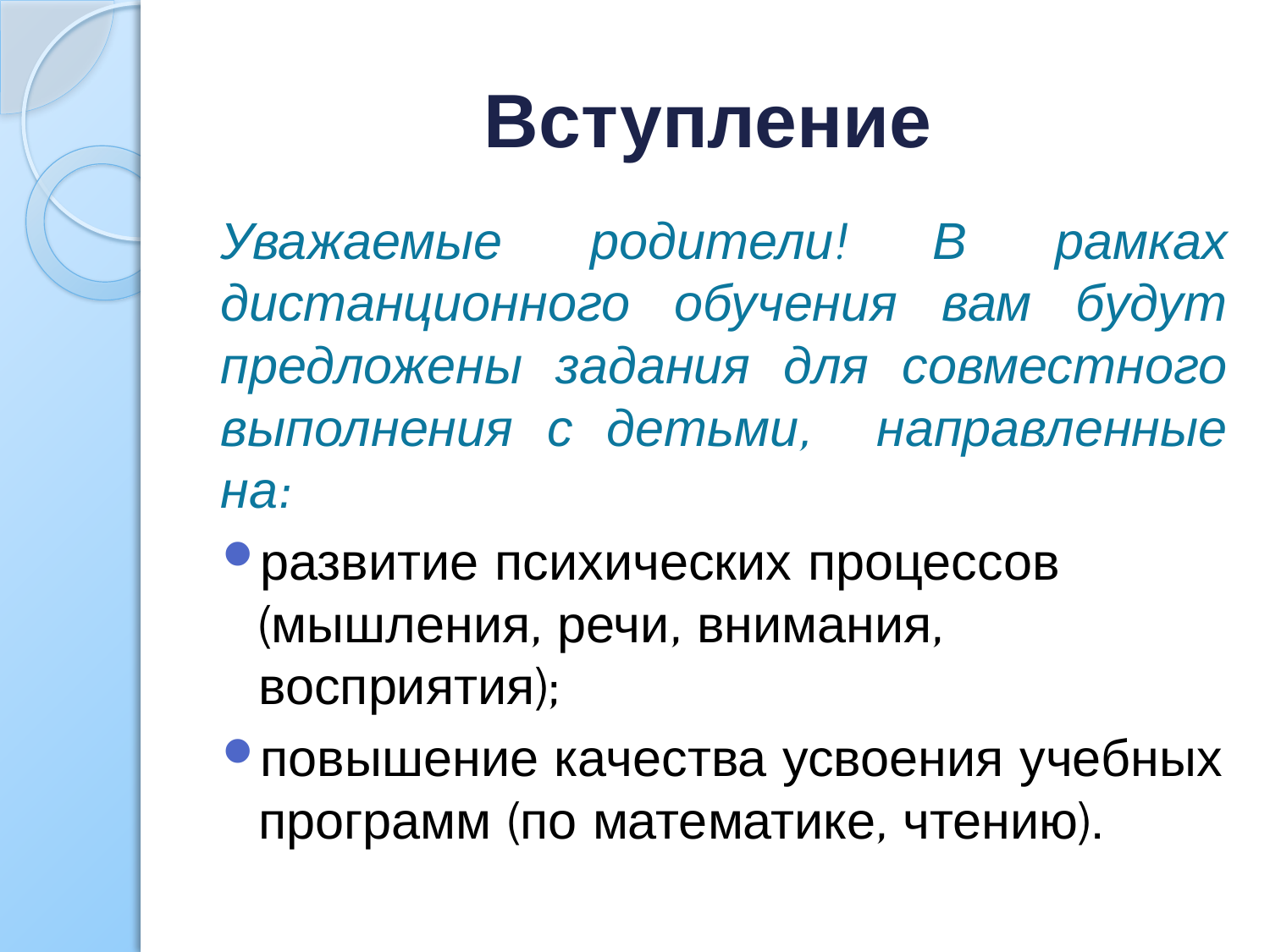

# Вступление
Уважаемые родители! В рамках дистанционного обучения вам будут предложены задания для совместного выполнения с детьми,  направленные на:
развитие психических процессов (мышления, речи, внимания, восприятия);
повышение качества усвоения учебных программ (по математике, чтению).